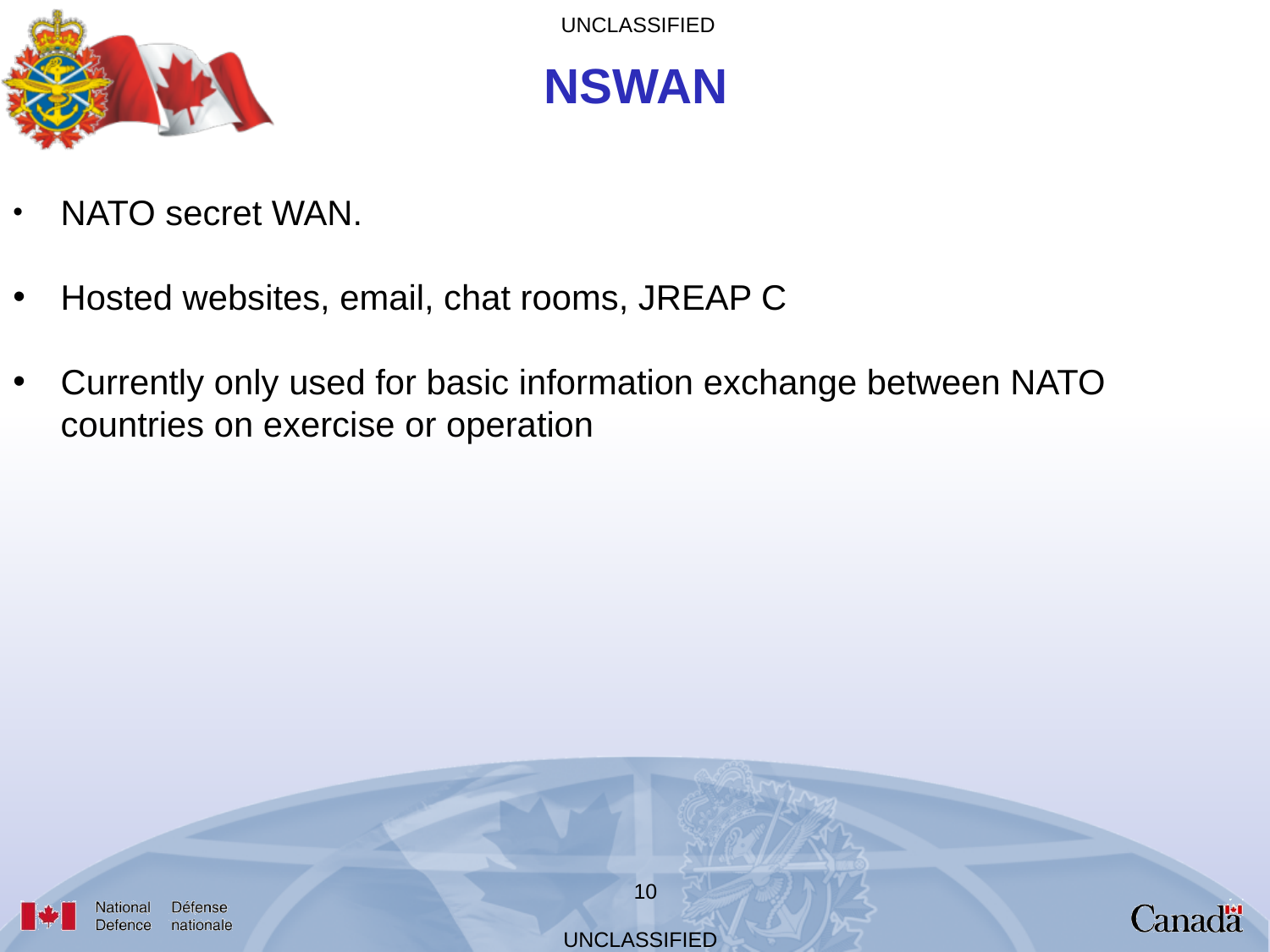

NSWAN
 NATO secret WAN.​

Hosted websites, email, chat rooms​, JREAP C

Currently only used for basic information exchange between NATO countries on exercise or operation